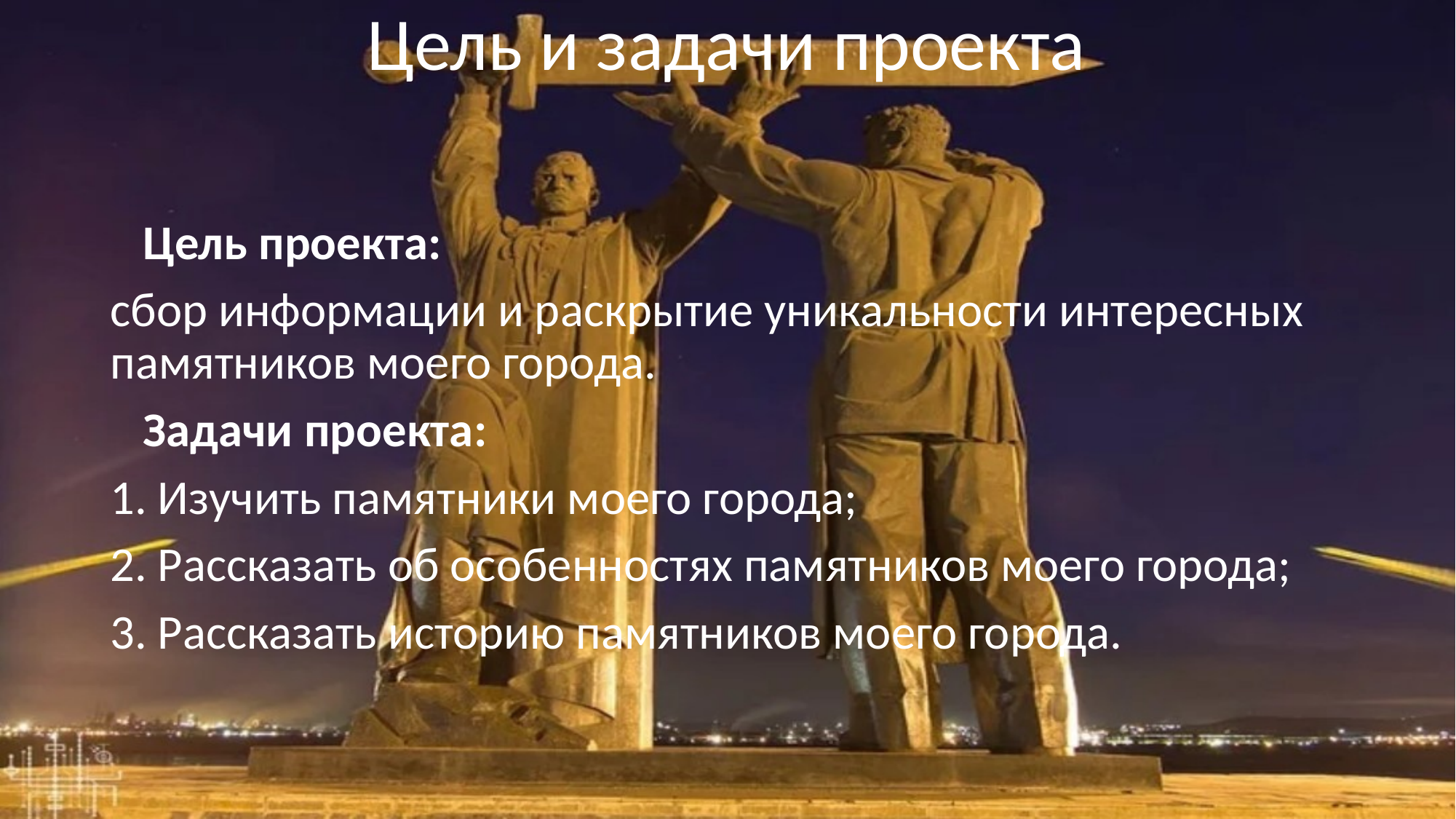

# Цель и задачи проекта
   Цель проекта:
сбор информации и раскрытие уникальности интересных памятников моего города.
   Задачи проекта:
1. Изучить памятники моего города;
2. Рассказать об особенностях памятников моего города;
3. Рассказать историю памятников моего города.